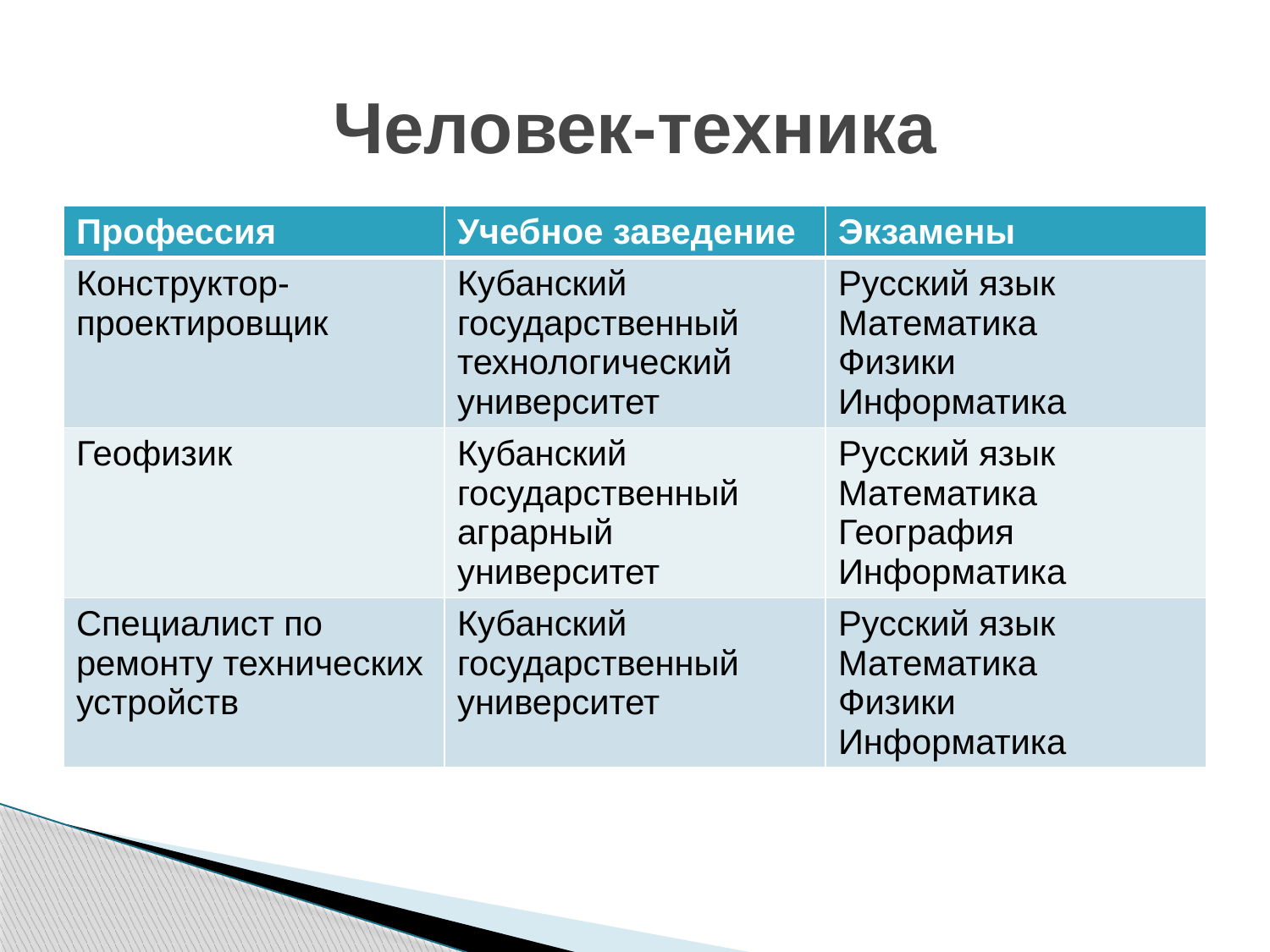

# Человек-техника
| Профессия | Учебное заведение | Экзамены |
| --- | --- | --- |
| Конструктор-проектировщик | Кубанский государственный технологический университет | Русский язык Математика Физики Информатика |
| Геофизик | Кубанский государственный аграрный университет | Русский язык Математика География Информатика |
| Специалист по ремонту технических устройств | Кубанский государственный университет | Русский язык Математика Физики Информатика |